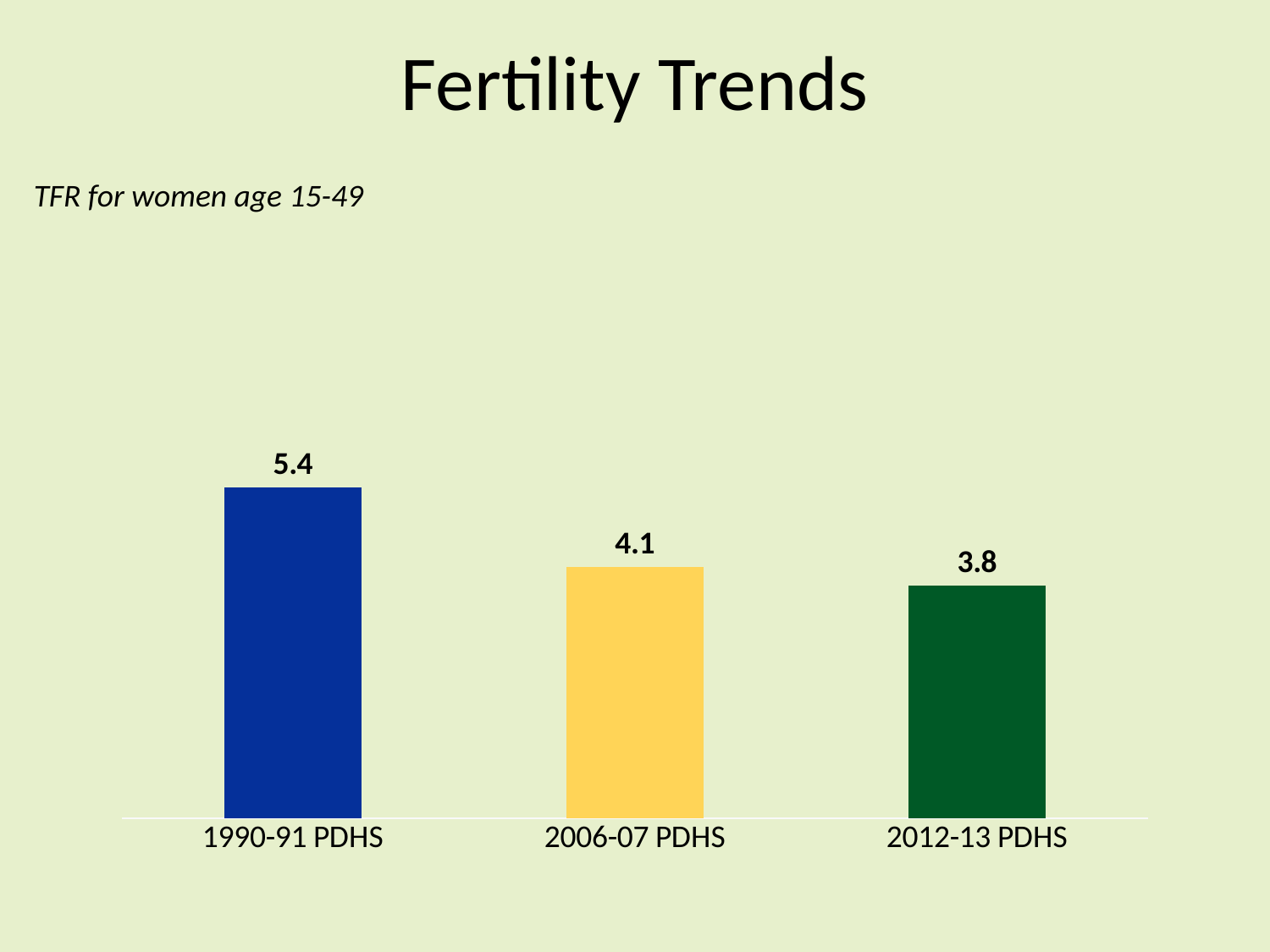

# Fertility Trends
TFR for women age 15-49

### Chart

| Category | Series 1 |
|---|---|
| 1990-91 PDHS | 5.4 |
| 2006-07 PDHS | 4.1 |
| 2012-13 PDHS | 3.8 |